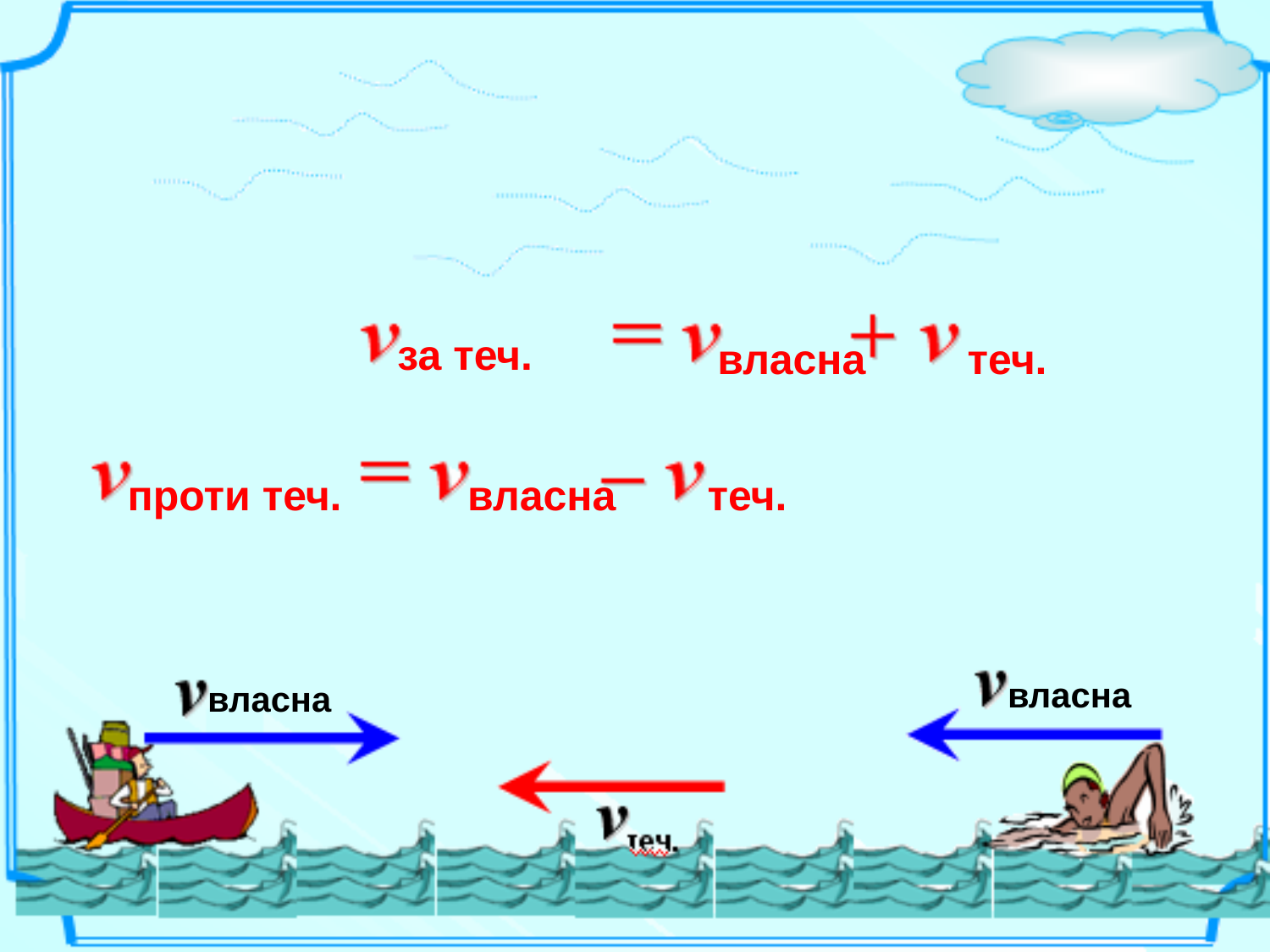

за теч.
власна
теч.
проти теч.
власна
теч.
власна
власна